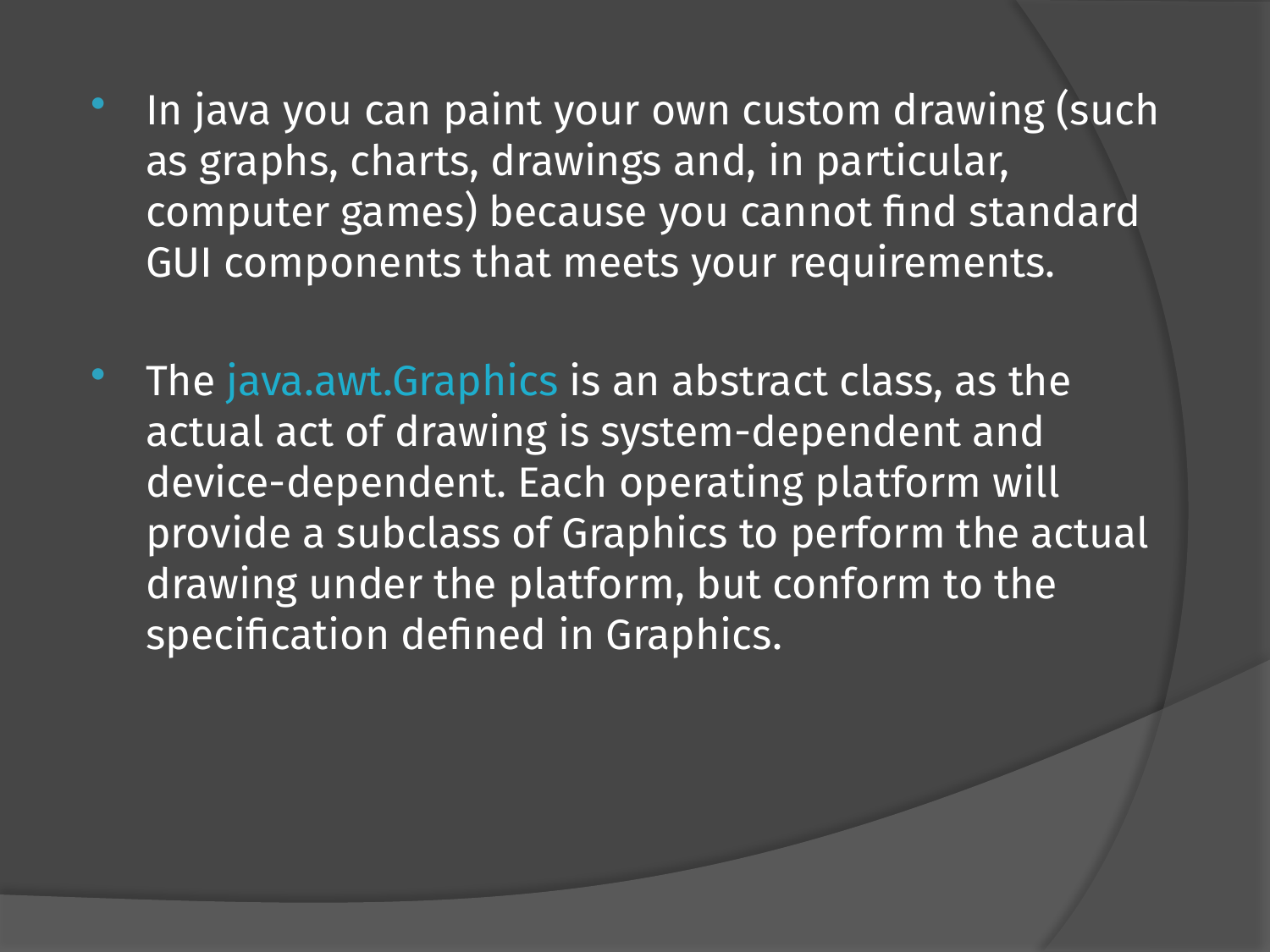

In java you can paint your own custom drawing (such as graphs, charts, drawings and, in particular, computer games) because you cannot find standard GUI components that meets your requirements.

The java.awt.Graphics is an abstract class, as the actual act of drawing is system-dependent and device-dependent. Each operating platform will provide a subclass of Graphics to perform the actual drawing under the platform, but conform to the specification defined in Graphics.